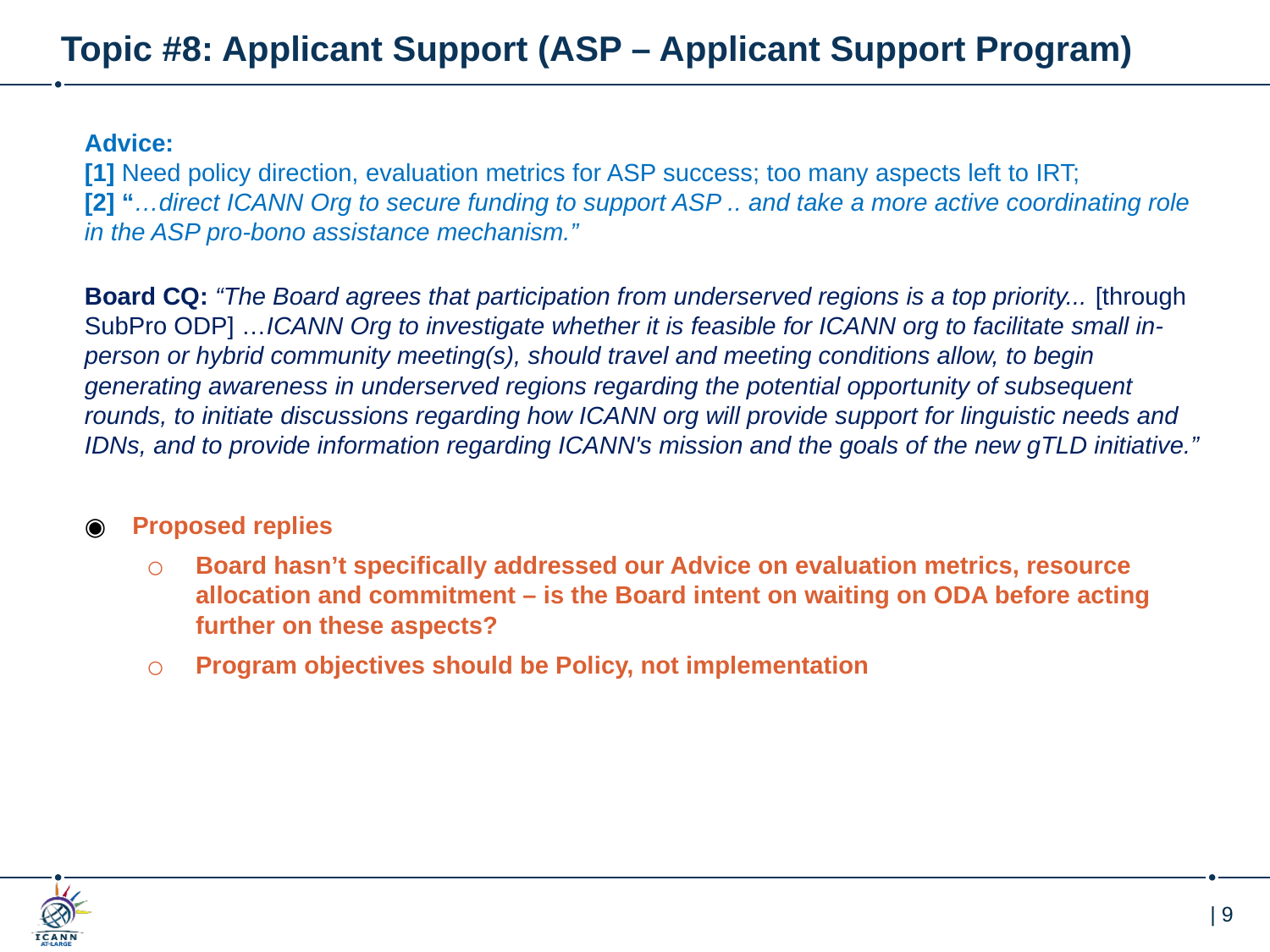

# Topic #8: Applicant Support (ASP – Applicant Support Program)
Advice:
[1] Need policy direction, evaluation metrics for ASP success; too many aspects left to IRT;
[2] “…direct ICANN Org to secure funding to support ASP .. and take a more active coordinating role in the ASP pro-bono assistance mechanism.”

Board CQ: “The Board agrees that participation from underserved regions is a top priority... [through SubPro ODP] …ICANN Org to investigate whether it is feasible for ICANN org to facilitate small in-person or hybrid community meeting(s), should travel and meeting conditions allow, to begin generating awareness in underserved regions regarding the potential opportunity of subsequent rounds, to initiate discussions regarding how ICANN org will provide support for linguistic needs and IDNs, and to provide information regarding ICANN's mission and the goals of the new gTLD initiative.”

Proposed replies
Board hasn’t specifically addressed our Advice on evaluation metrics, resource allocation and commitment – is the Board intent on waiting on ODA before acting further on these aspects?
Program objectives should be Policy, not implementation